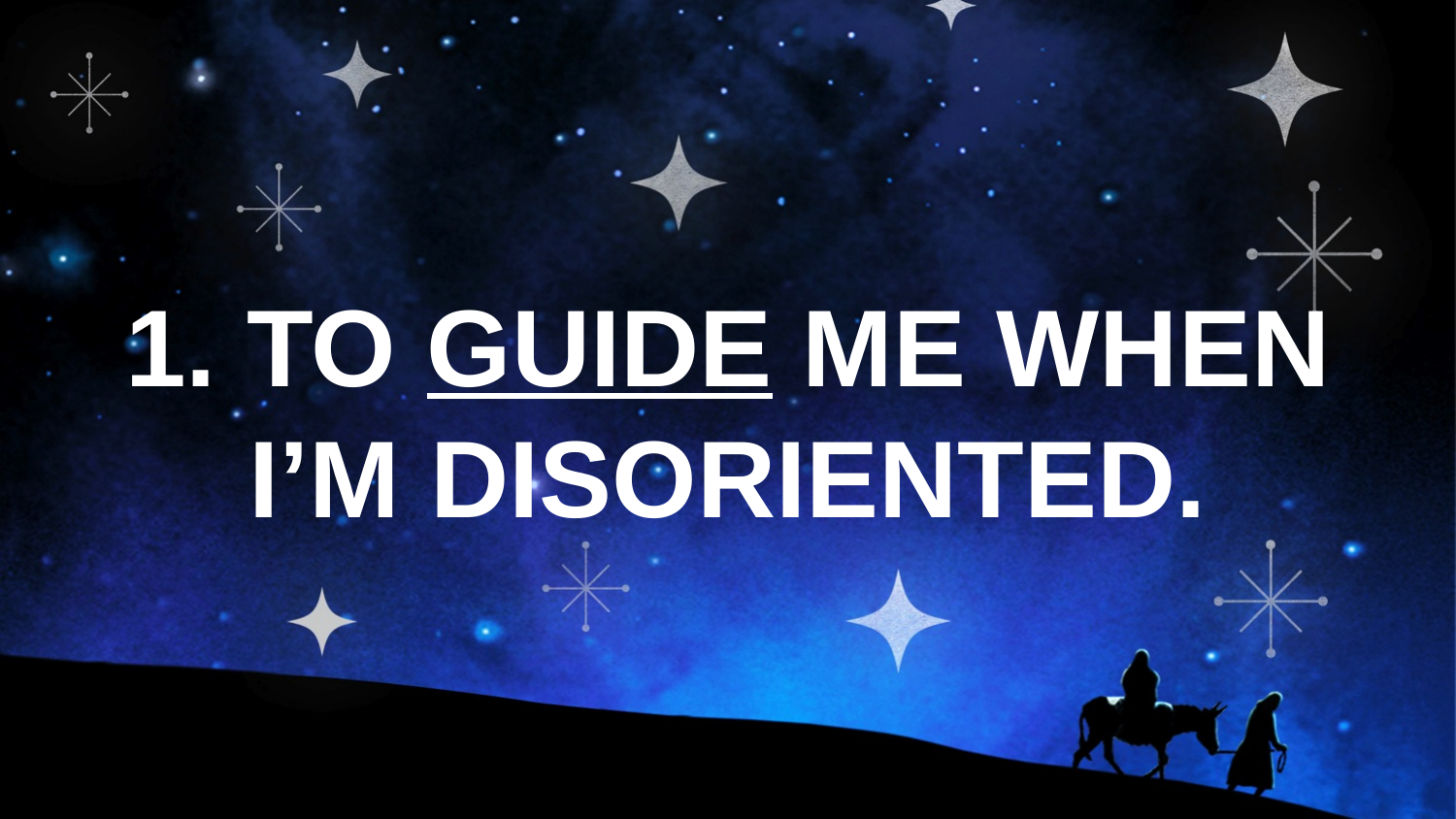

# 1. TO GUIDE ME WHEN I’M DISORIENTED.